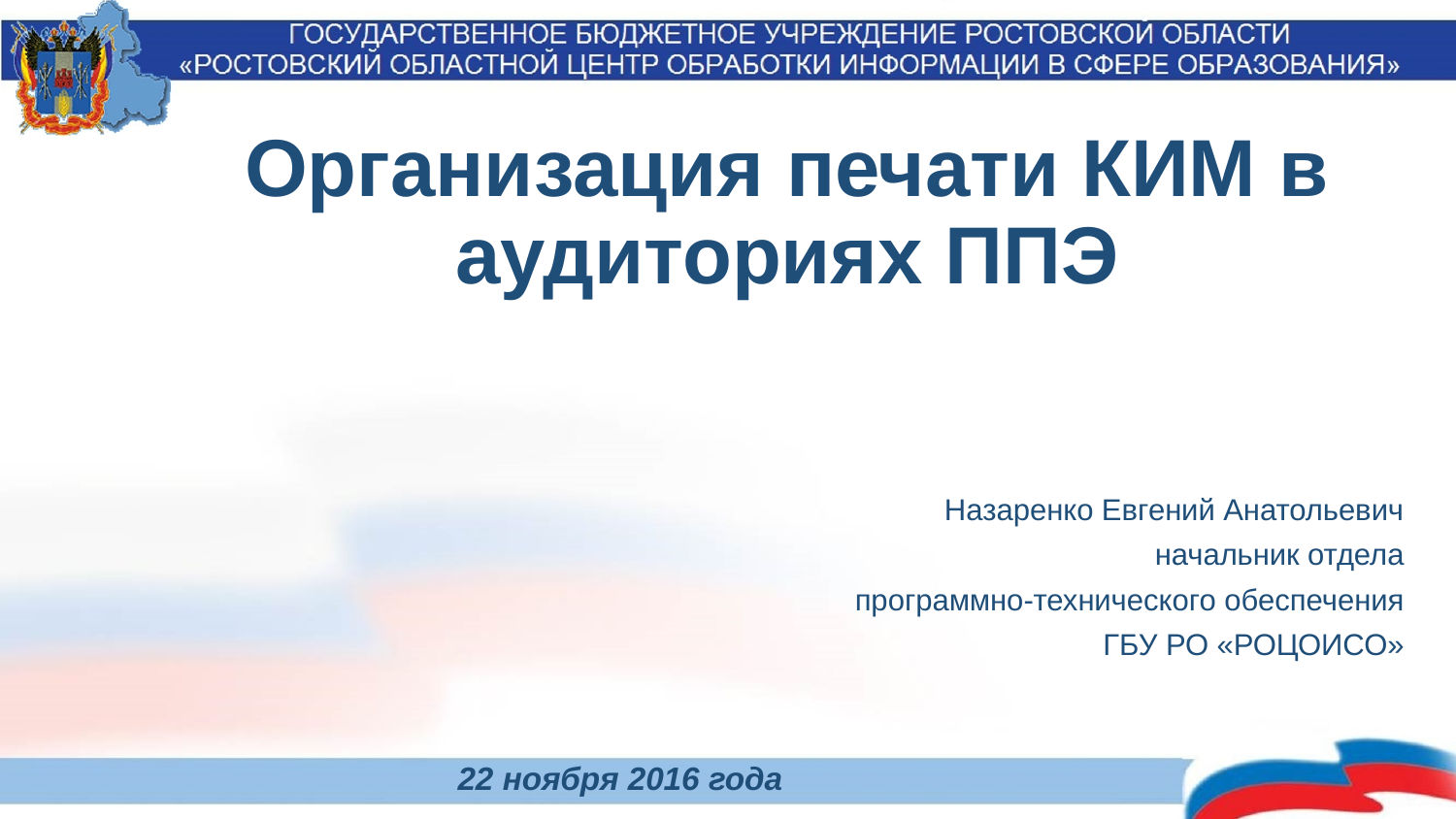

# Организация печати КИМ в аудиториях ППЭ
Назаренко Евгений Анатольевич
начальник отдела
 программно-технического обеспечения
ГБУ РО «РОЦОИСО»
22 ноября 2016 года